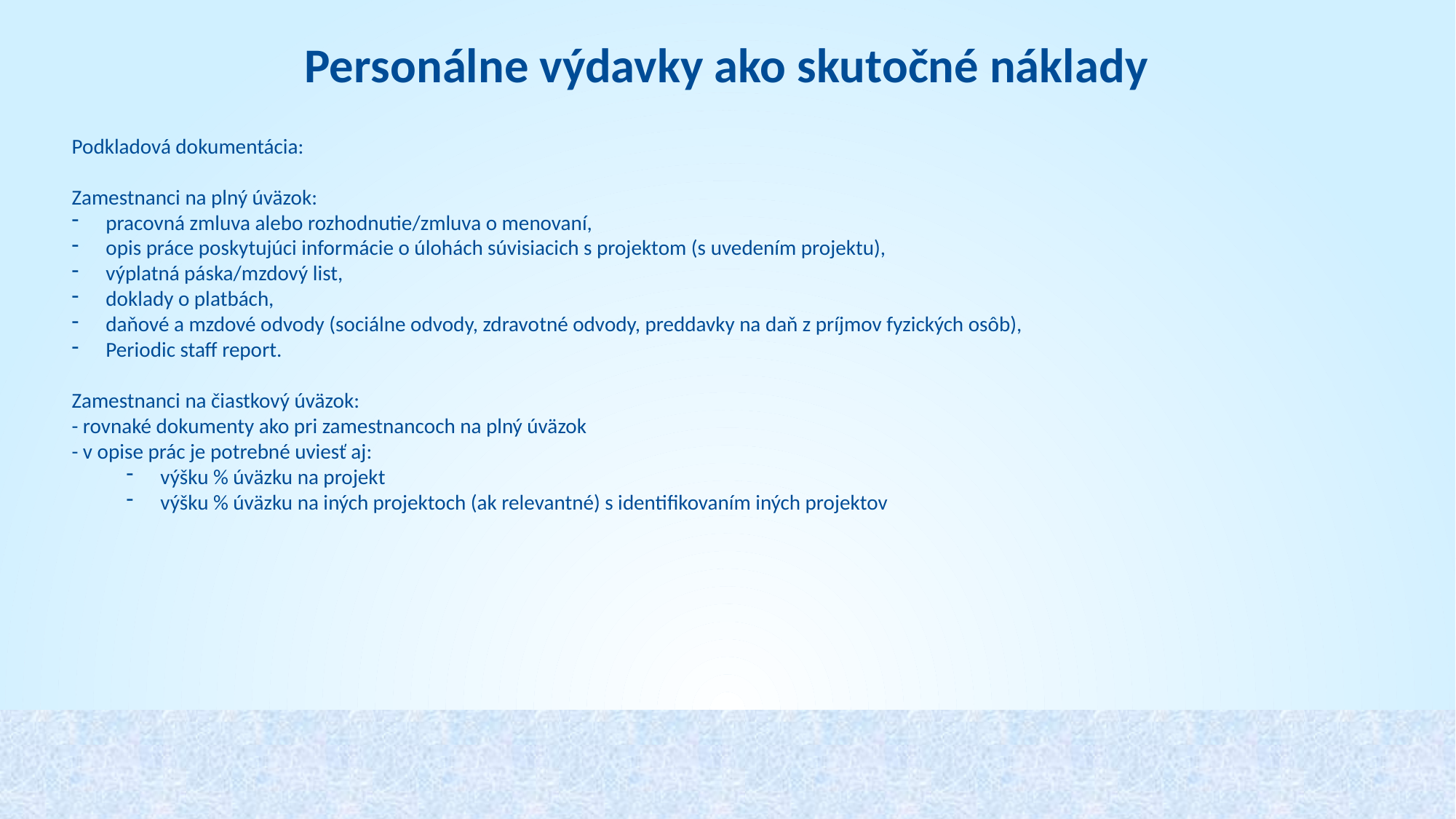

Personálne výdavky ako skutočné náklady
Podkladová dokumentácia:

Zamestnanci na plný úväzok:
pracovná zmluva alebo rozhodnutie/zmluva o menovaní,
opis práce poskytujúci informácie o úlohách súvisiacich s projektom (s uvedením projektu),
výplatná páska/mzdový list,
doklady o platbách,
daňové a mzdové odvody (sociálne odvody, zdravotné odvody, preddavky na daň z príjmov fyzických osôb),
Periodic staff report.

Zamestnanci na čiastkový úväzok:
- rovnaké dokumenty ako pri zamestnancoch na plný úväzok
- v opise prác je potrebné uviesť aj:
výšku % úväzku na projekt
výšku % úväzku na iných projektoch (ak relevantné) s identifikovaním iných projektov